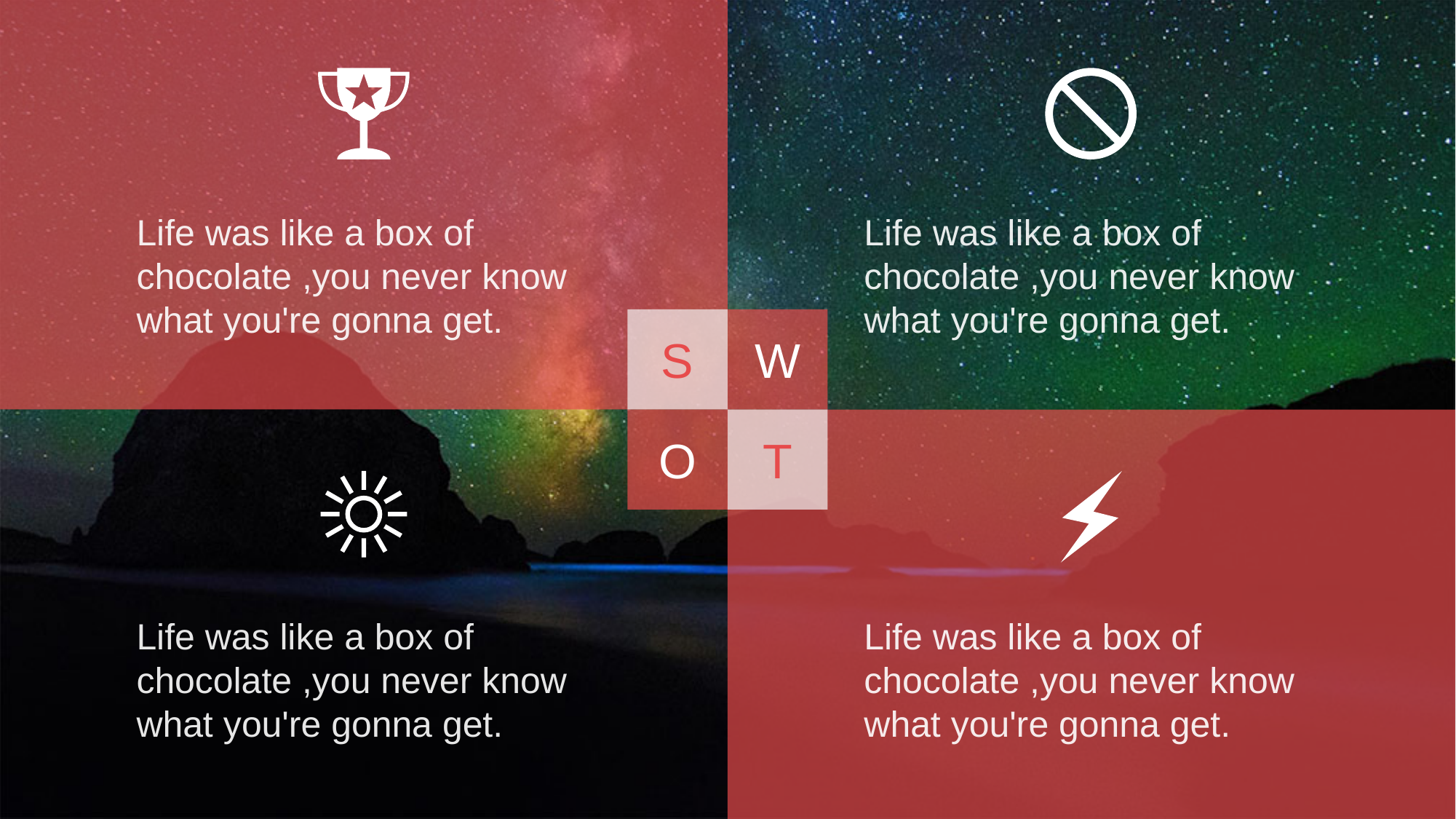

Life was like a box of chocolate ,you never know what you're gonna get.
Life was like a box of chocolate ,you never know what you're gonna get.

S

W

O

T

Life was like a box of chocolate ,you never know what you're gonna get.
Life was like a box of chocolate ,you never know what you're gonna get.